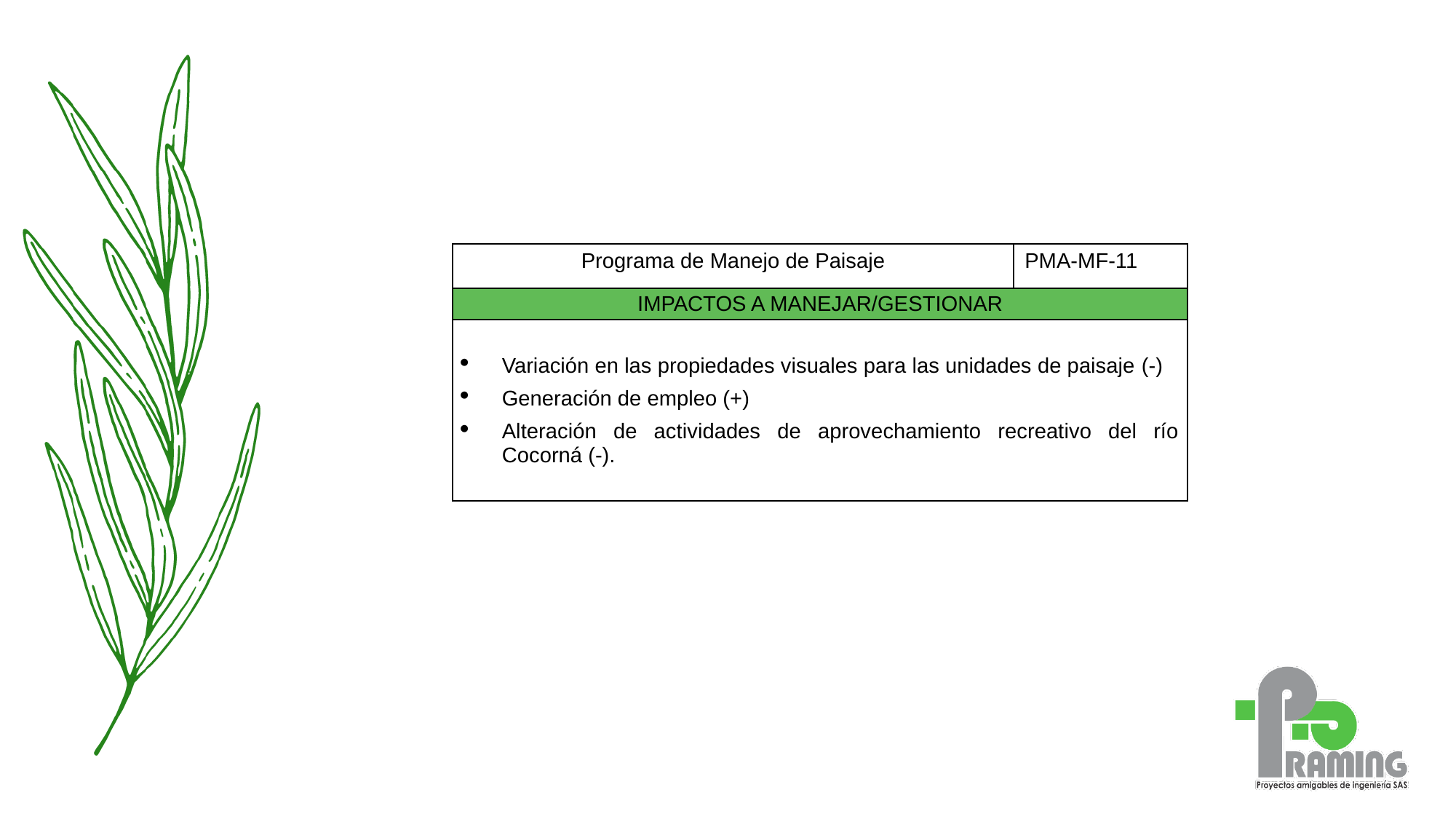

| Programa de Manejo de Paisaje | PMA-MF-11 |
| --- | --- |
| IMPACTOS A MANEJAR/GESTIONAR |
| --- |
| Variación en las propiedades visuales para las unidades de paisaje (-) Generación de empleo (+) Alteración de actividades de aprovechamiento recreativo del río Cocorná (-). |